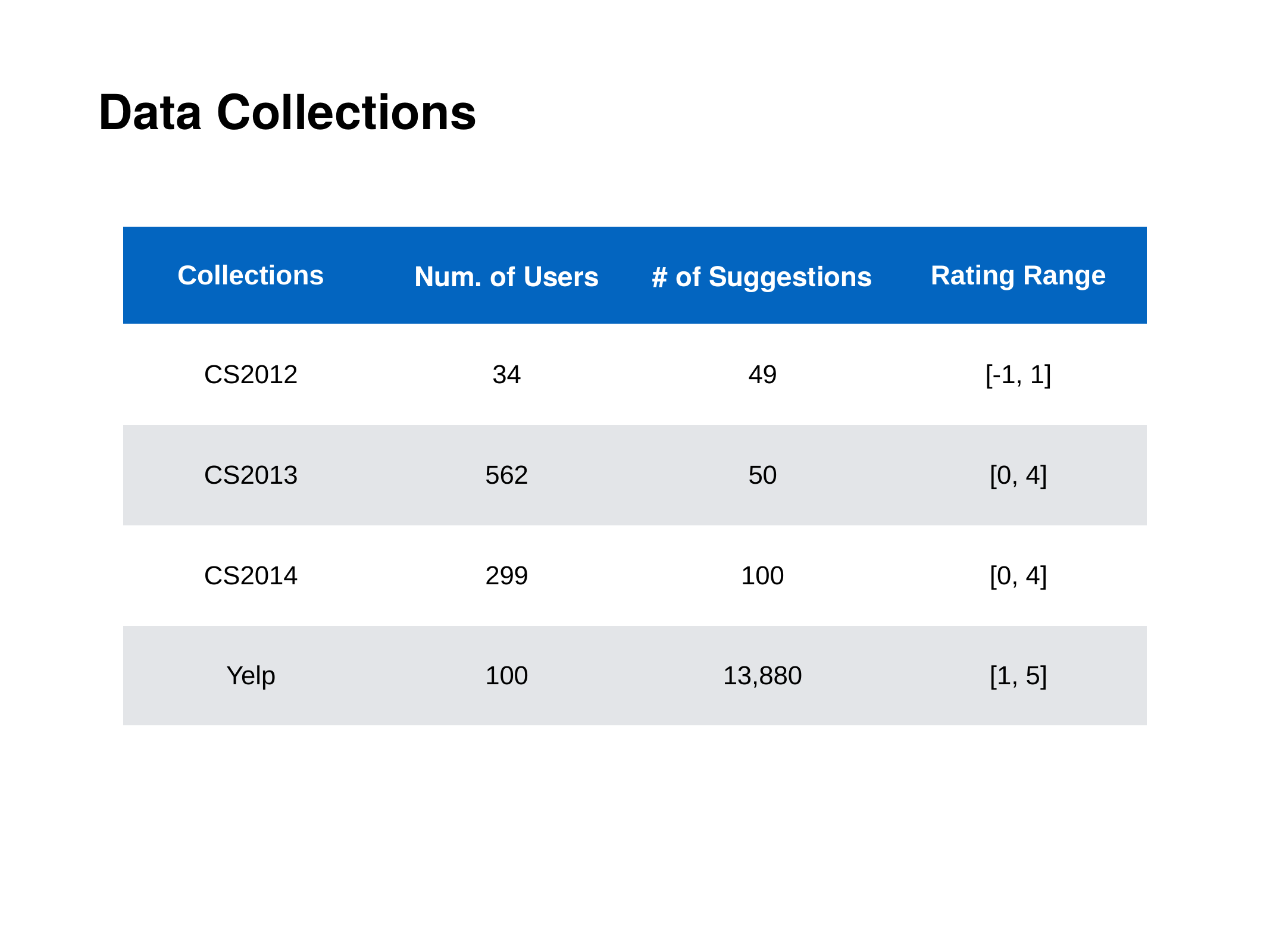

Data Collections
| Collections | Num. of Users | # of Suggestions | Rating Range |
| --- | --- | --- | --- |
| CS2012 | 34 | 49 | [-1, 1] |
| CS2013 | 562 | 50 | [0, 4] |
| CS2014 | 299 | 100 | [0, 4] |
| Yelp | 100 | 13,880 | [1, 5] |
193